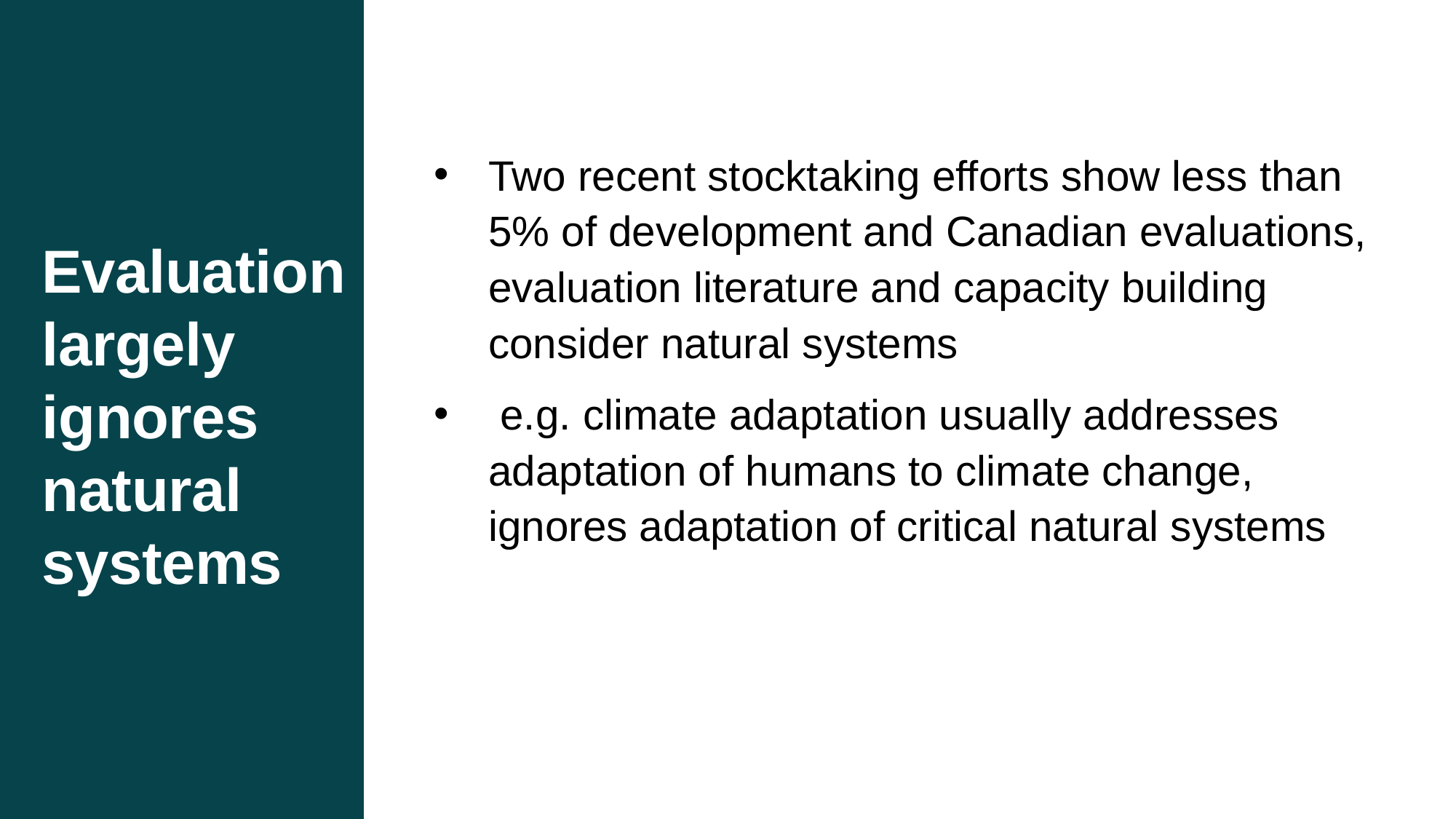

# Evaluation largely ignores natural systems
Two recent stocktaking efforts show less than 5% of development and Canadian evaluations, evaluation literature and capacity building consider natural systems
 e.g. climate adaptation usually addresses adaptation of humans to climate change, ignores adaptation of critical natural systems